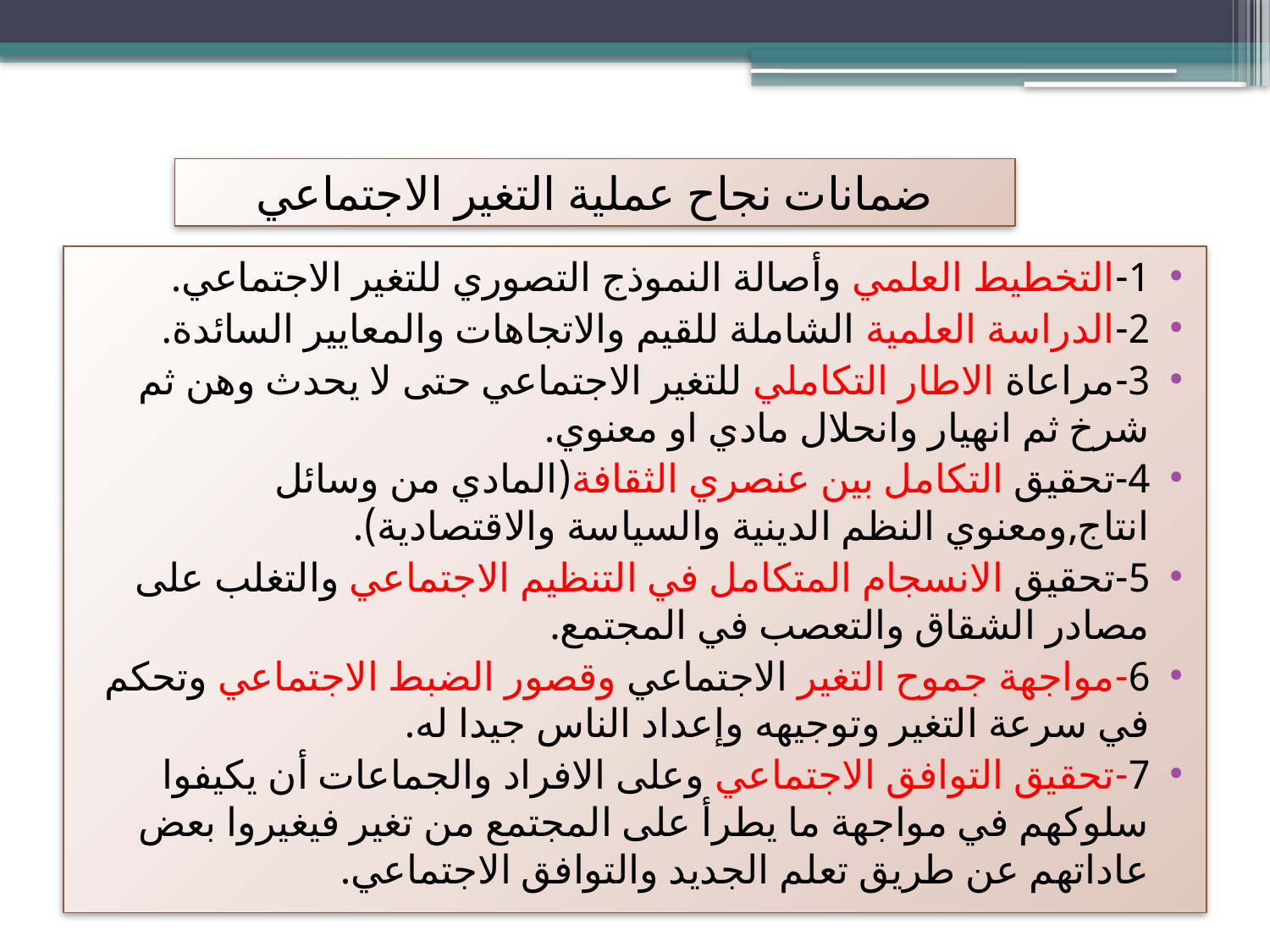

# ضمانات نجاح عملية التغير الاجتماعي
1-التخطيط العلمي وأصالة النموذج التصوري للتغير الاجتماعي.
2-الدراسة العلمية الشاملة للقيم والاتجاهات والمعايير السائدة.
3-مراعاة الاطار التكاملي للتغير الاجتماعي حتى لا يحدث وهن ثم شرخ ثم انهيار وانحلال مادي او معنوي.
4-تحقيق التكامل بين عنصري الثقافة(المادي من وسائل انتاج,ومعنوي النظم الدينية والسياسة والاقتصادية).
5-تحقيق الانسجام المتكامل في التنظيم الاجتماعي والتغلب على مصادر الشقاق والتعصب في المجتمع.
6-مواجهة جموح التغير الاجتماعي وقصور الضبط الاجتماعي وتحكم في سرعة التغير وتوجيهه وإعداد الناس جيدا له.
7-تحقيق التوافق الاجتماعي وعلى الافراد والجماعات أن يكيفوا سلوكهم في مواجهة ما يطرأ على المجتمع من تغير فيغيروا بعض عاداتهم عن طريق تعلم الجديد والتوافق الاجتماعي.